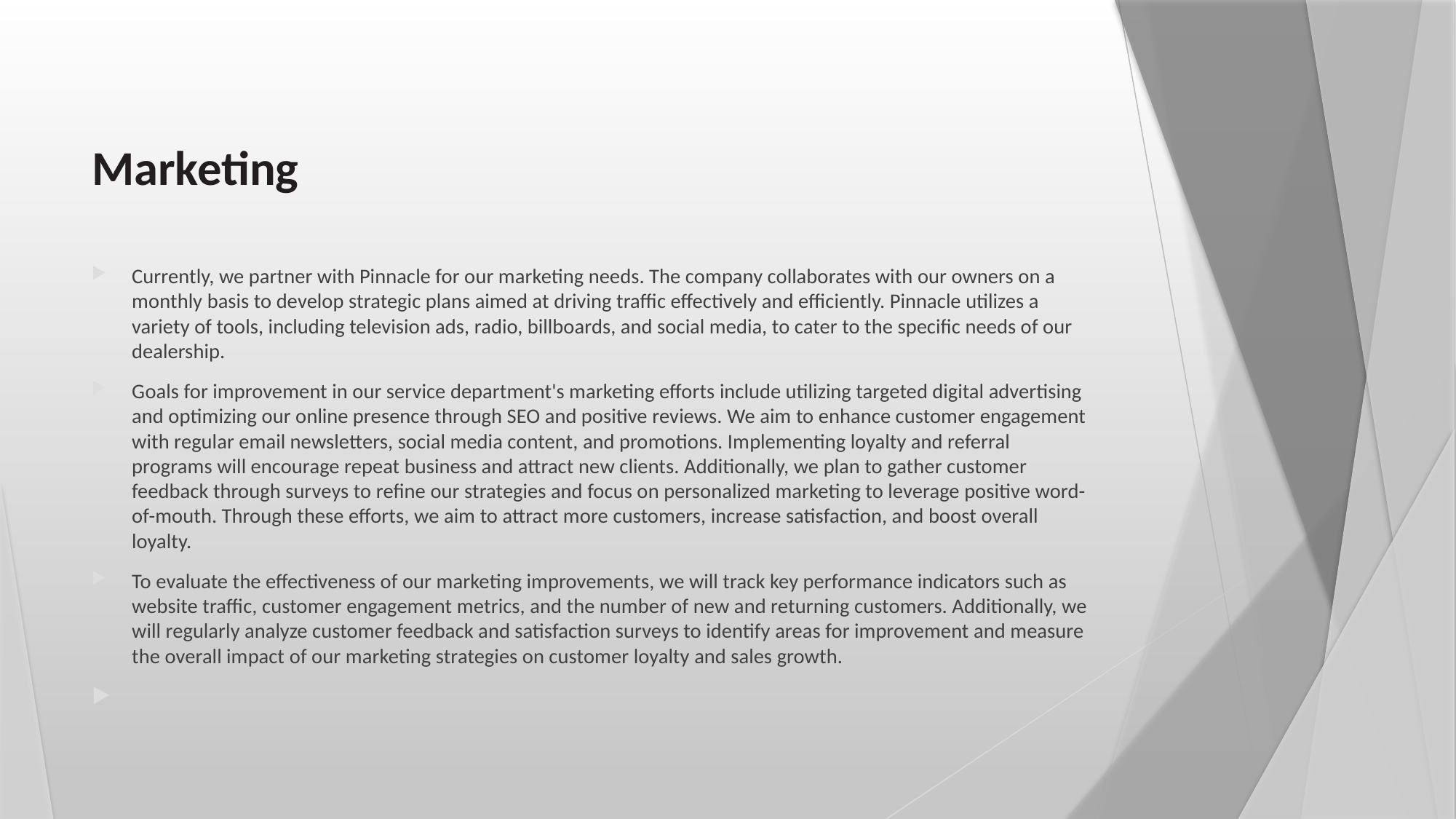

# Marketing

Currently, we partner with Pinnacle for our marketing needs. The company collaborates with our owners on a monthly basis to develop strategic plans aimed at driving traffic effectively and efficiently. Pinnacle utilizes a variety of tools, including television ads, radio, billboards, and social media, to cater to the specific needs of our dealership.
Goals for improvement in our service department's marketing efforts include utilizing targeted digital advertising and optimizing our online presence through SEO and positive reviews. We aim to enhance customer engagement with regular email newsletters, social media content, and promotions. Implementing loyalty and referral programs will encourage repeat business and attract new clients. Additionally, we plan to gather customer feedback through surveys to refine our strategies and focus on personalized marketing to leverage positive word-of-mouth. Through these efforts, we aim to attract more customers, increase satisfaction, and boost overall loyalty.
To evaluate the effectiveness of our marketing improvements, we will track key performance indicators such as website traffic, customer engagement metrics, and the number of new and returning customers. Additionally, we will regularly analyze customer feedback and satisfaction surveys to identify areas for improvement and measure the overall impact of our marketing strategies on customer loyalty and sales growth.